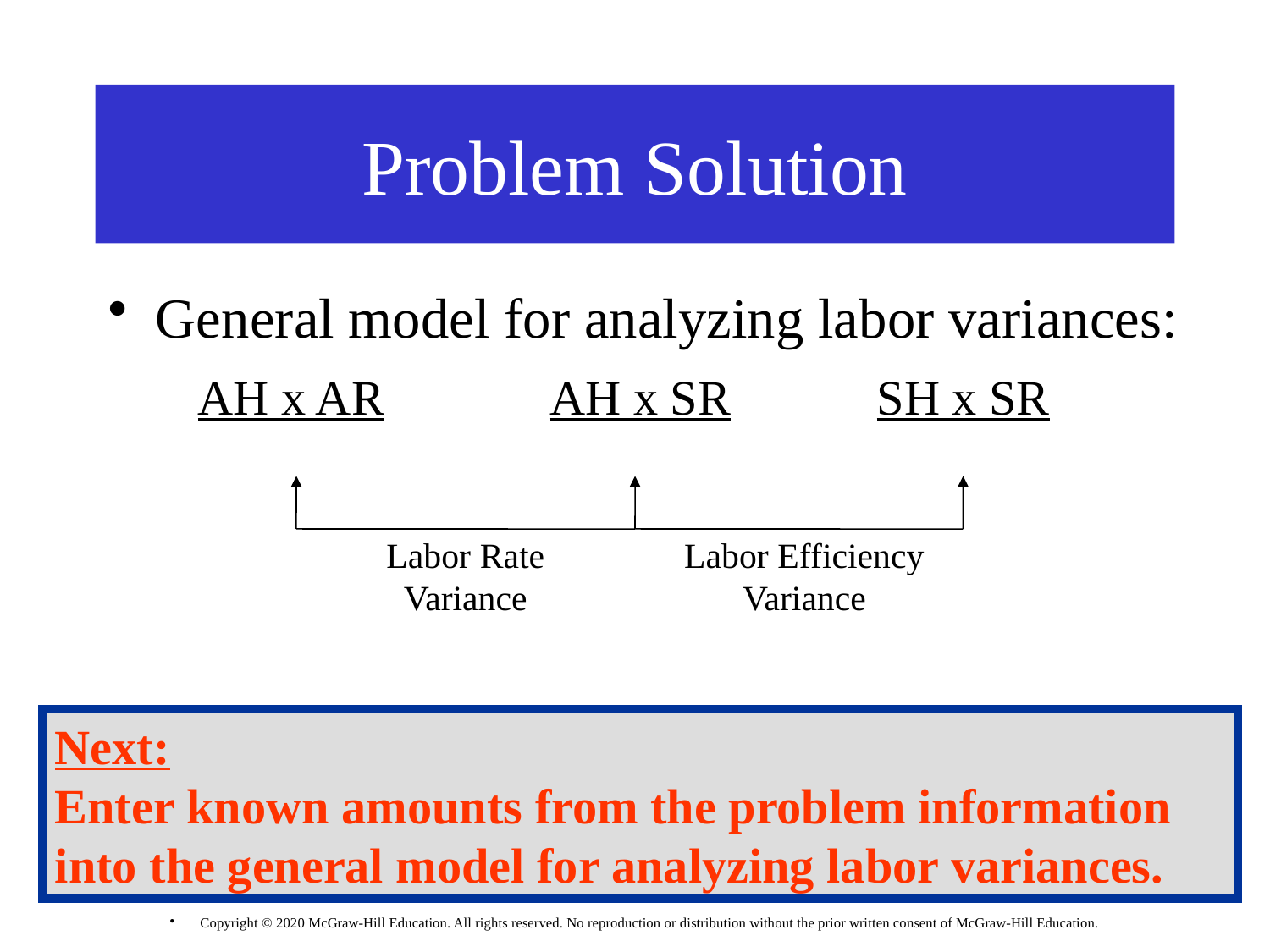

# Problem Solution
General model for analyzing labor variances:
AH x AR
AH x SR
SH x SR

Labor Rate Variance
Labor Efficiency Variance

Next:
Enter known amounts from the problem information into the general model for analyzing labor variances.